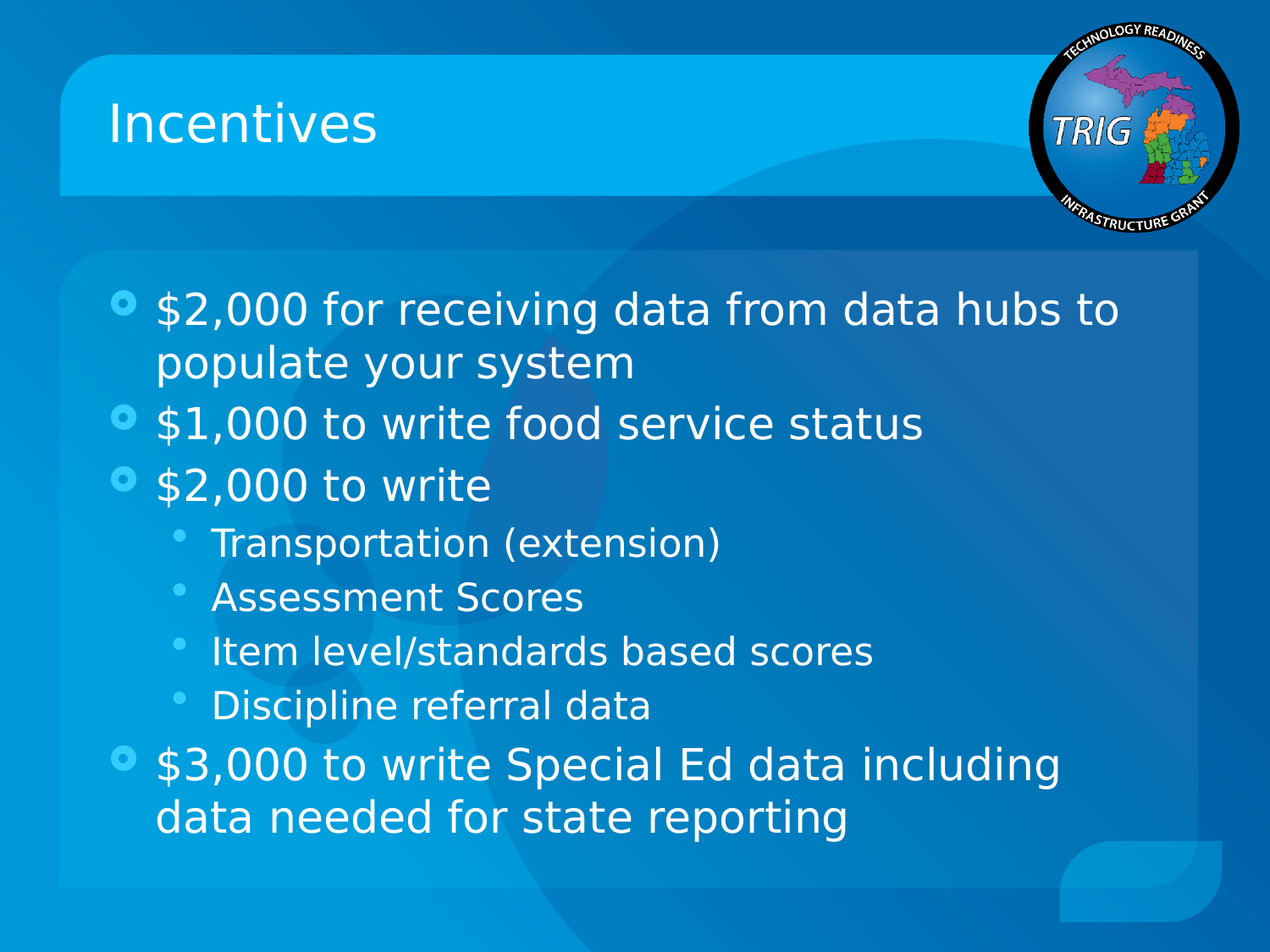

# Incentives
$2,000 for receiving data from data hubs to populate your system
$1,000 to write food service status
$2,000 to write
Transportation (extension)
Assessment Scores
Item level/standards based scores
Discipline referral data
$3,000 to write Special Ed data including data needed for state reporting